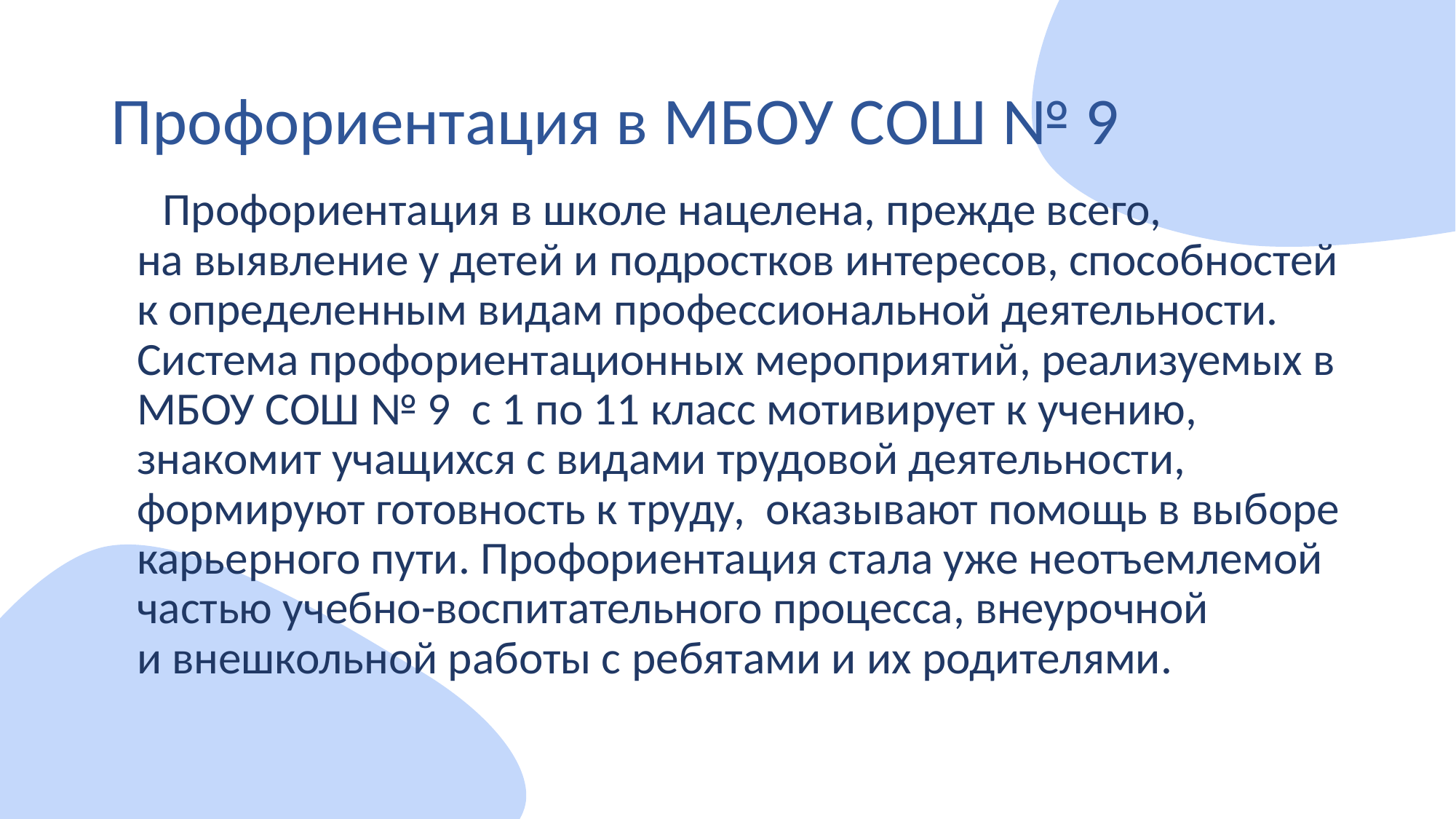

# Профориентация в МБОУ СОШ № 9
Профориентация в школе нацелена, прежде всего, на выявление у детей и подростков интересов, способностей к определенным видам профессиональной деятельности. Система профориентационных мероприятий, реализуемых в МБОУ СОШ № 9  с 1 по 11 класс мотивирует к учению, знакомит учащихся с видами трудовой деятельности, формируют готовность к труду,  оказывают помощь в выборе карьерного пути. Профориентация стала уже неотъемлемой частью учебно-воспитательного процесса, внеурочной и внешкольной работы с ребятами и их родителями.